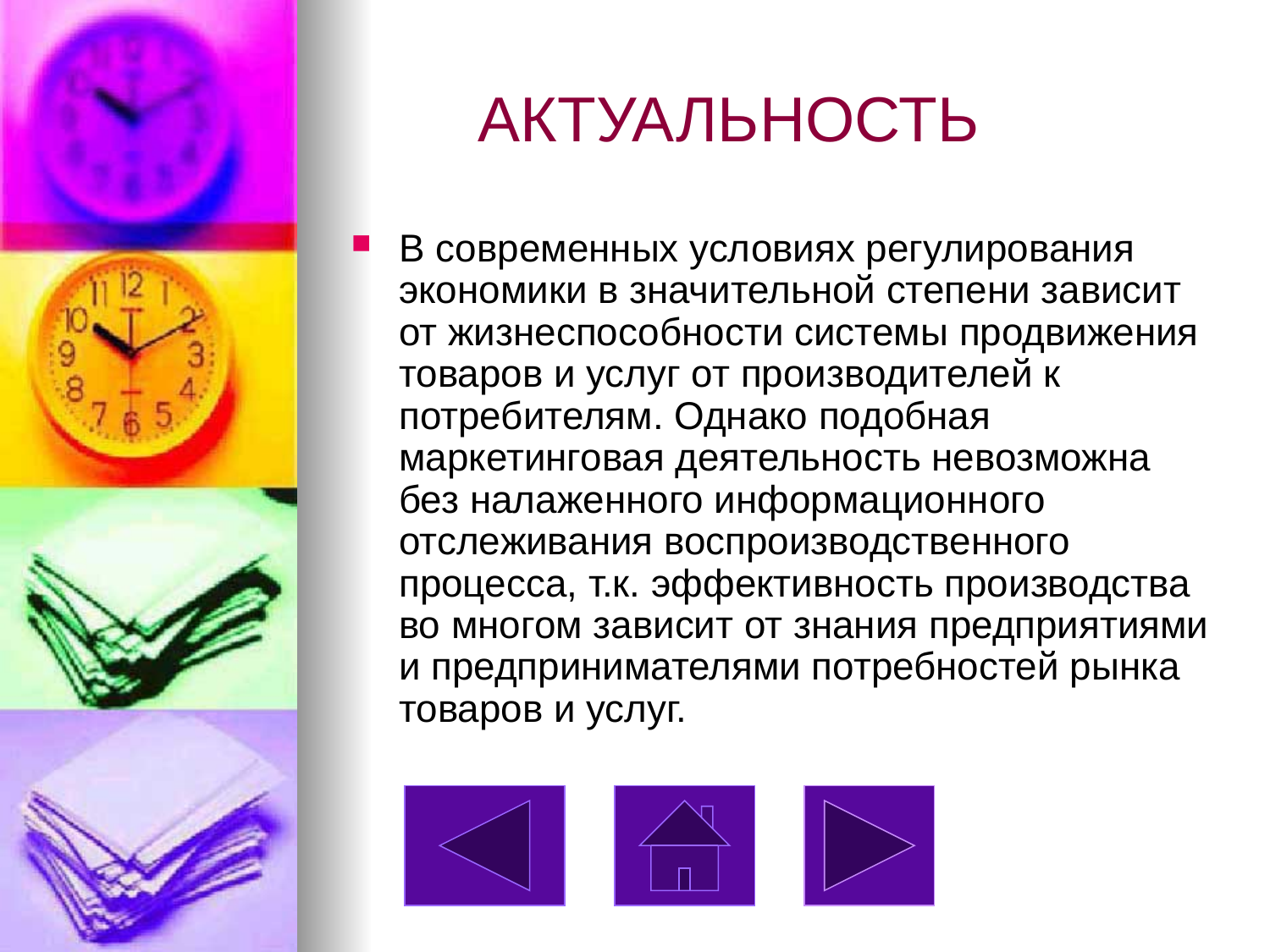

# АКТУАЛЬНОСТЬ
В современных условиях регулирования экономики в значительной степени зависит от жизнеспособности системы продвижения товаров и услуг от производителей к потребителям. Однако подобная маркетинговая деятельность невозможна без налаженного информационного отслеживания воспроизводственного процесса, т.к. эффективность производства во многом зависит от знания предприятиями и предпринимателями потребностей рынка товаров и услуг.